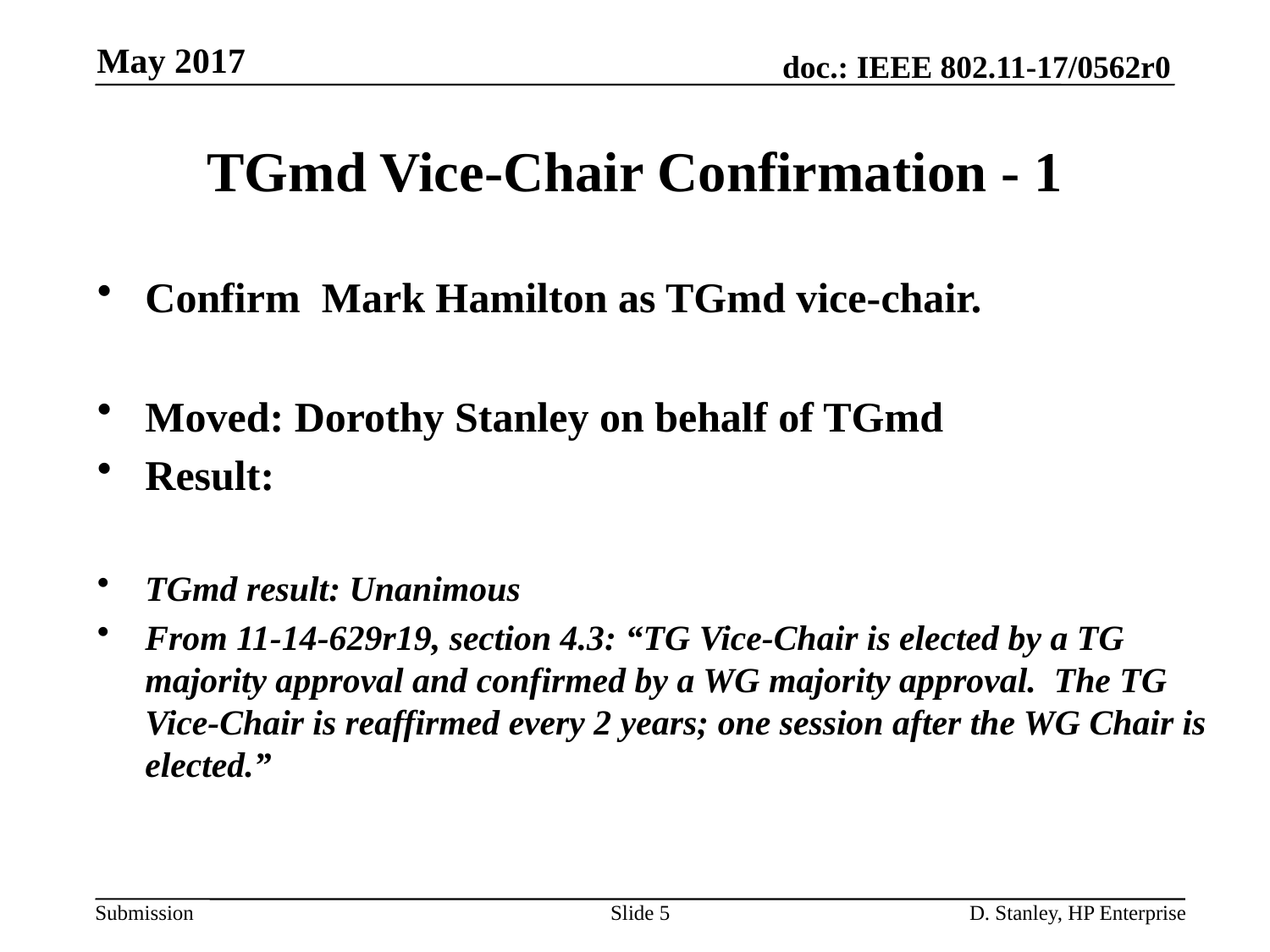

May 2017
# TGmd Vice-Chair Confirmation - 1
Confirm  Mark Hamilton as TGmd vice-chair.

Moved: Dorothy Stanley on behalf of TGmd
Result:

TGmd result: Unanimous
From 11-14-629r19, section 4.3: “TG Vice-Chair is elected by a TG majority approval and confirmed by a WG majority approval.  The TG Vice-Chair is reaffirmed every 2 years; one session after the WG Chair is elected.”

Slide 5
D. Stanley, HP Enterprise